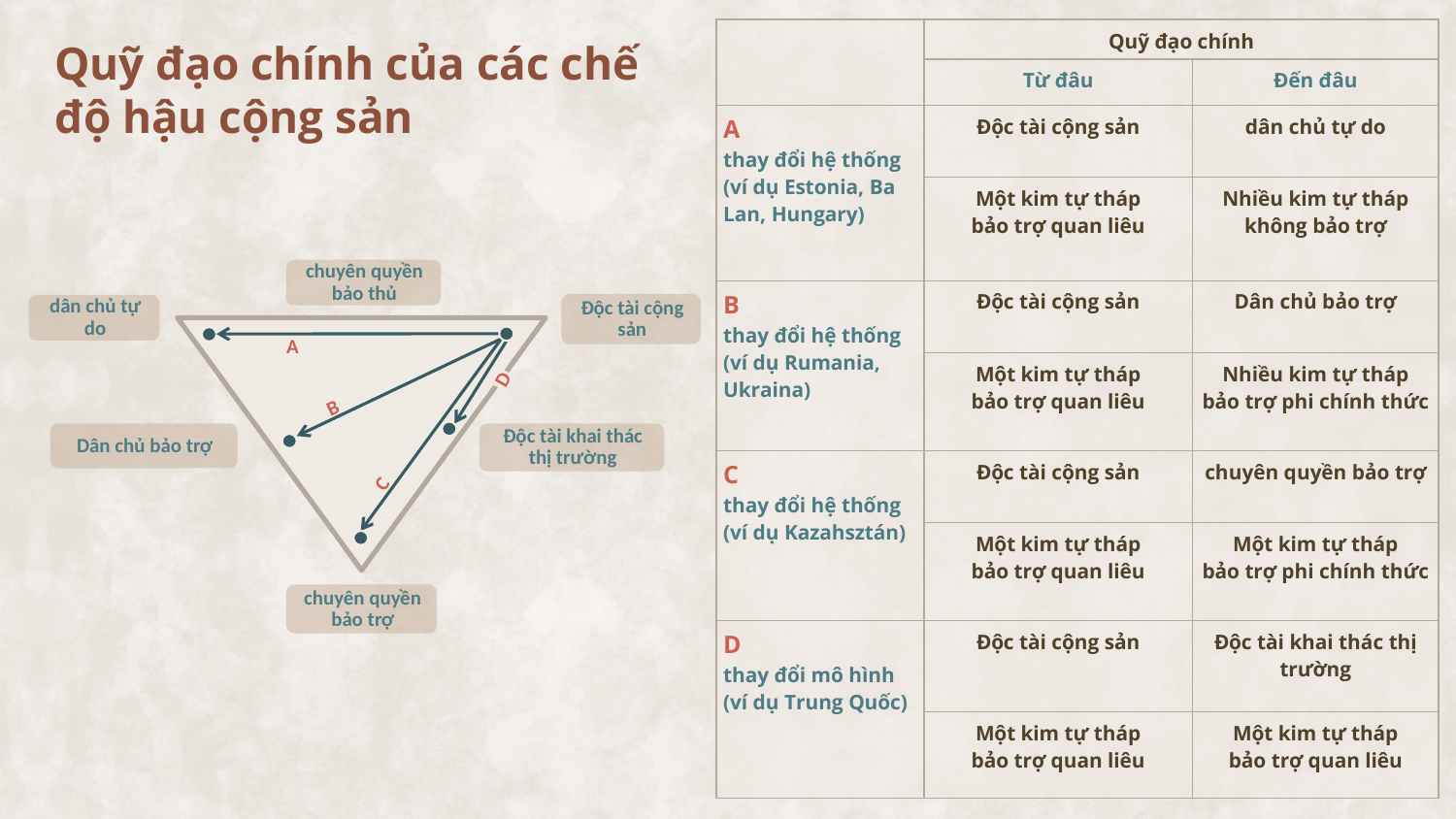

|  | Quỹ đạo chính |  |
| --- | --- | --- |
|  | Từ đâu | Đến đâu |
| A thay đổi hệ thống (ví dụ Estonia, Ba Lan, Hungary) | Độc tài cộng sản | dân chủ tự do |
|  | Một kim tự tháp bảo trợ quan liêu | Nhiều kim tự tháp không bảo trợ |
| B thay đổi hệ thống (ví dụ Rumania, Ukraina) | Độc tài cộng sản | Dân chủ bảo trợ |
|  | Một kim tự tháp bảo trợ quan liêu | Nhiều kim tự tháp bảo trợ phi chính thức |
| C thay đổi hệ thống (ví dụ Kazahsztán) | Độc tài cộng sản | chuyên quyền bảo trợ |
|  | Một kim tự tháp bảo trợ quan liêu | Một kim tự tháp bảo trợ phi chính thức |
| D thay đổi mô hình (ví dụ Trung Quốc) | Độc tài cộng sản | Độc tài khai thác thị trường |
|  | Một kim tự tháp bảo trợ quan liêu | Một kim tự tháp bảo trợ quan liêu |
# Quỹ đạo chính của các chế độ hậu cộng sản

Độc tài cộng sản
dân chủ tự do
chuyên quyền bảo trợ
chuyên quyền bảo thủ
Độc tài khai thác thị trường
Dân chủ bảo trợ

A
B
C
D